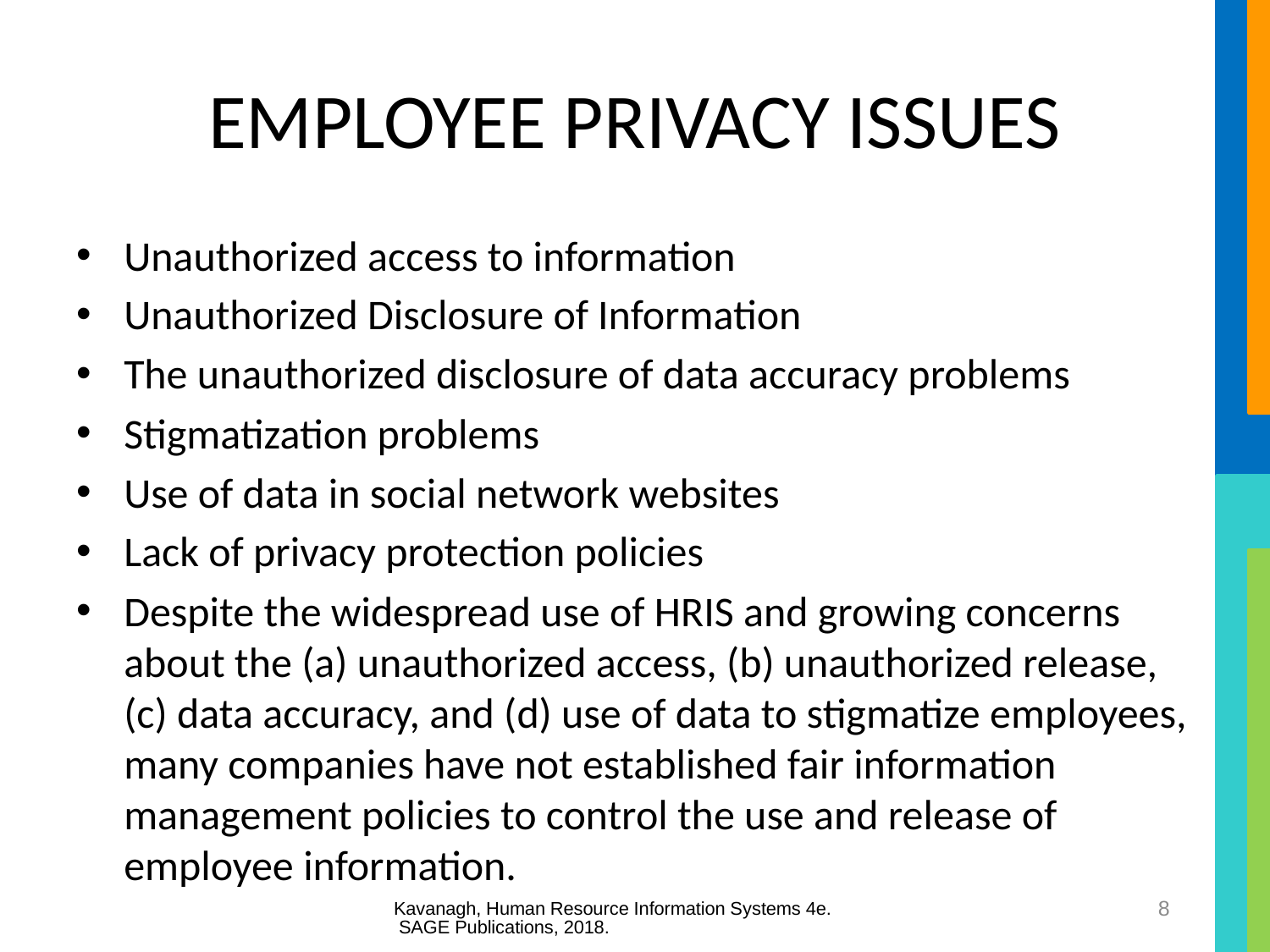

# EMPLOYEE PRIVACY ISSUES
Unauthorized access to information
Unauthorized Disclosure of Information
The unauthorized disclosure of data accuracy problems
Stigmatization problems
Use of data in social network websites
Lack of privacy protection policies
Despite the widespread use of HRIS and growing concerns about the (a) unauthorized access, (b) unauthorized release, (c) data accuracy, and (d) use of data to stigmatize employees, many companies have not established fair information management policies to control the use and release of employee information.

Kavanagh, Human Resource Information Systems 4e. SAGE Publications, 2018.
8